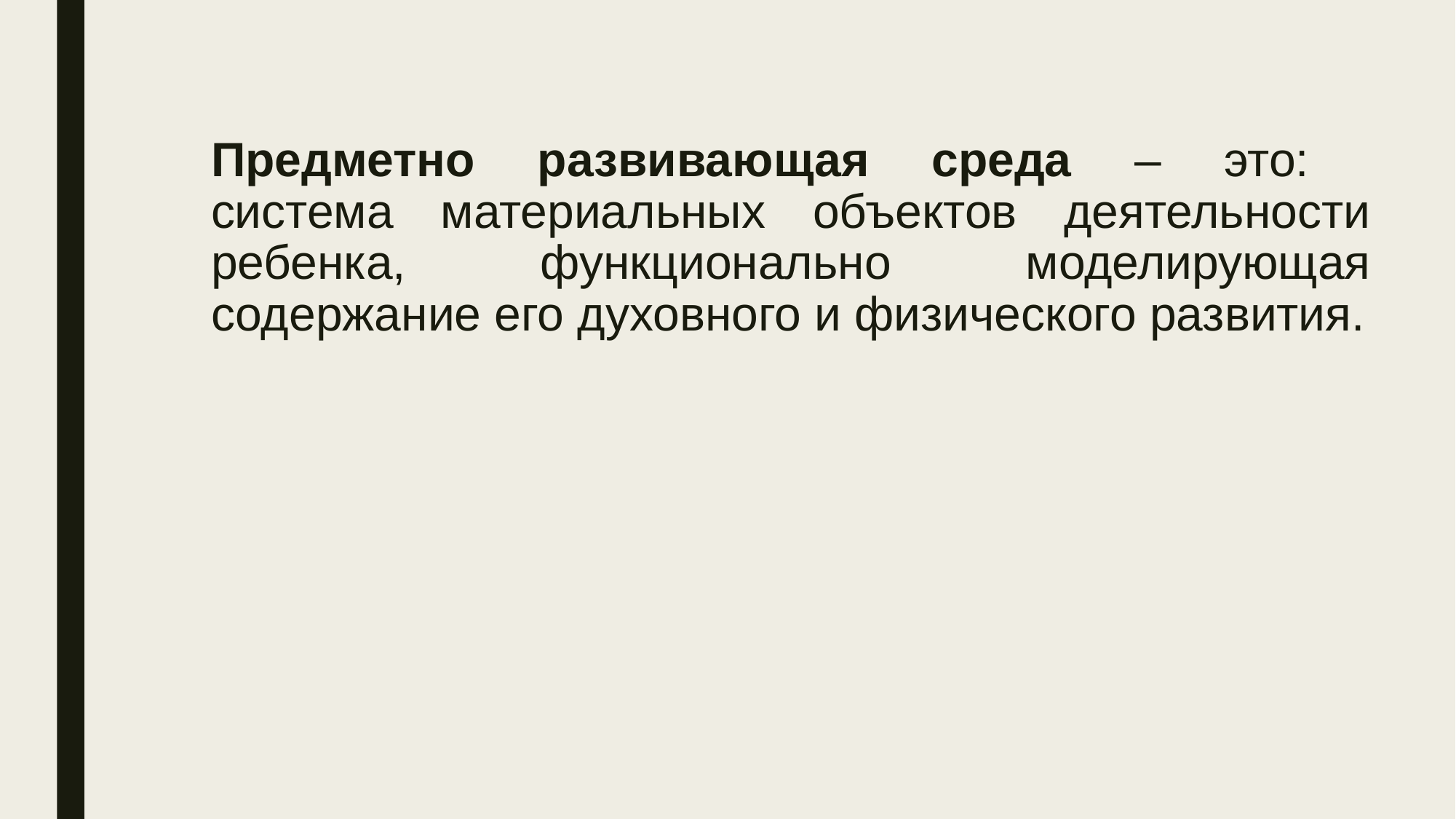

# Предметно развивающая среда – это: система материальных объектов деятельности ребенка, функционально моделирующая содержание его духовного и физического развития.